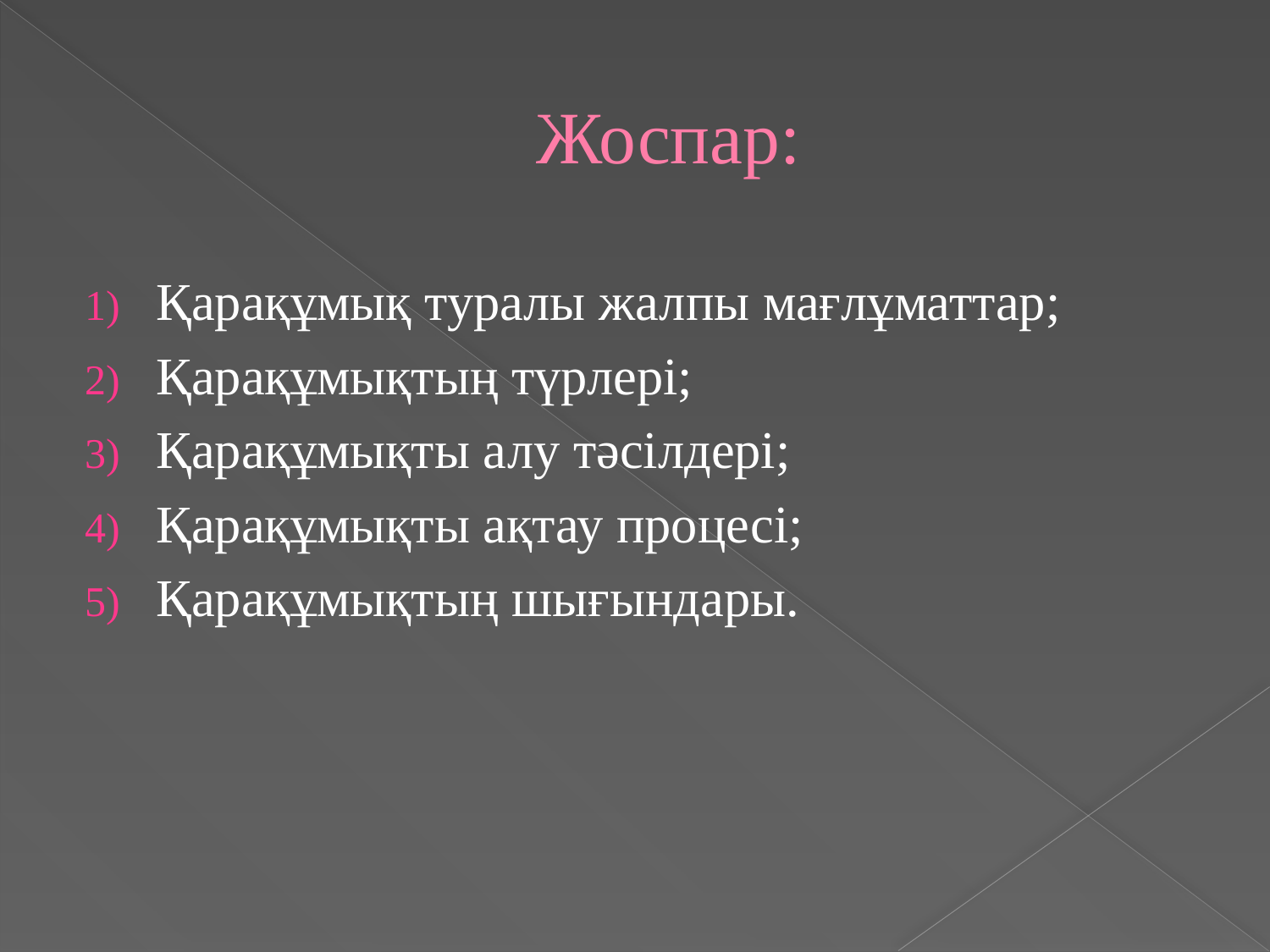

# Жоспар:
Қарақұмық туралы жалпы мағлұматтар;
Қарақұмықтың түрлері;
Қарақұмықты алу тәсілдері;
Қарақұмықты ақтау процесі;
Қарақұмықтың шығындары.